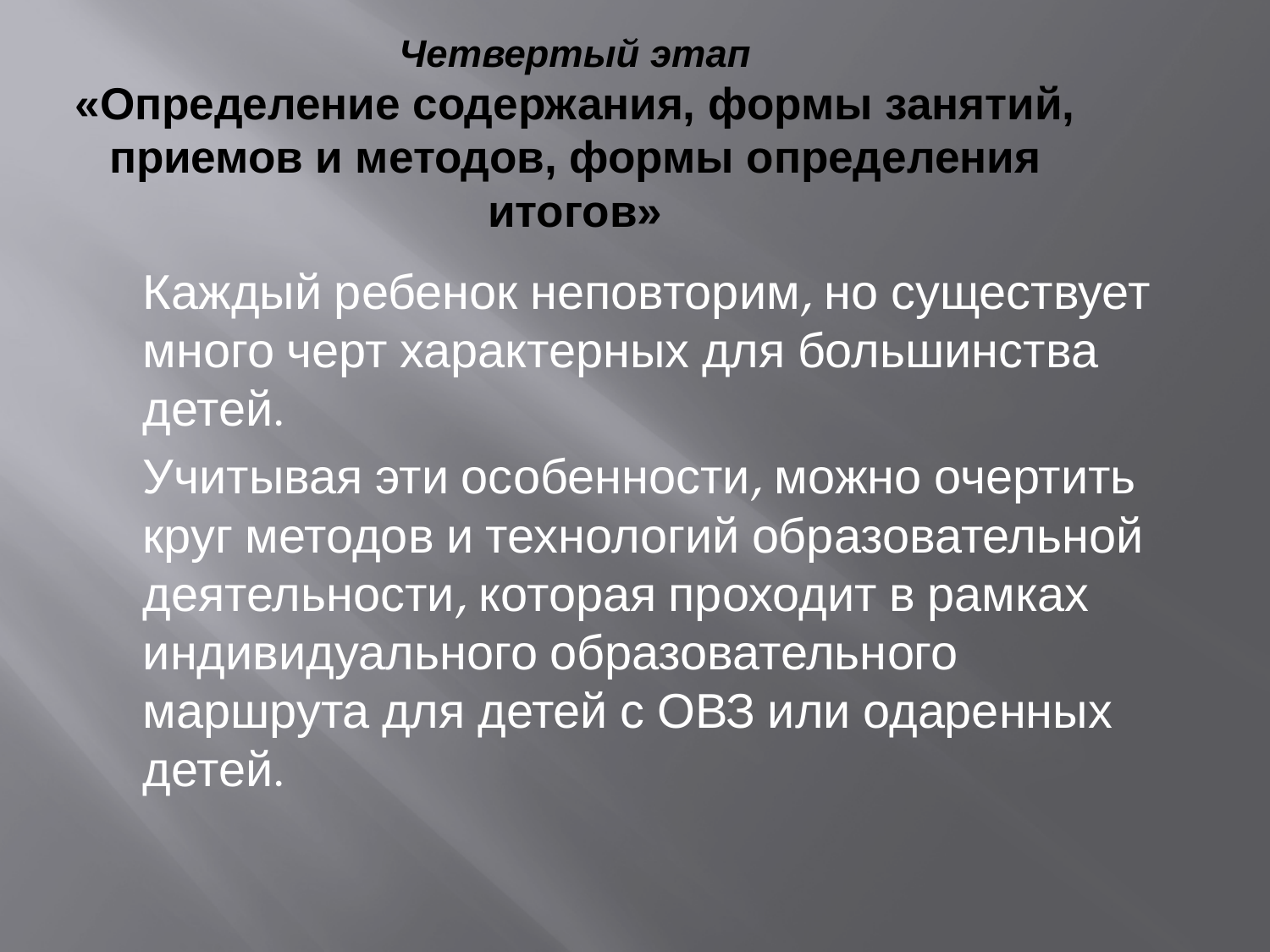

# Четвертый этап «Определение содержания, формы занятий, приемов и методов, формы определения итогов»
	Каждый ребенок неповторим, но существует много черт характерных для большинства детей.
	Учитывая эти особенности, можно очертить круг методов и технологий образовательной деятельности, которая проходит в рамках индивидуального образовательного маршрута для детей с ОВЗ или одаренных детей.